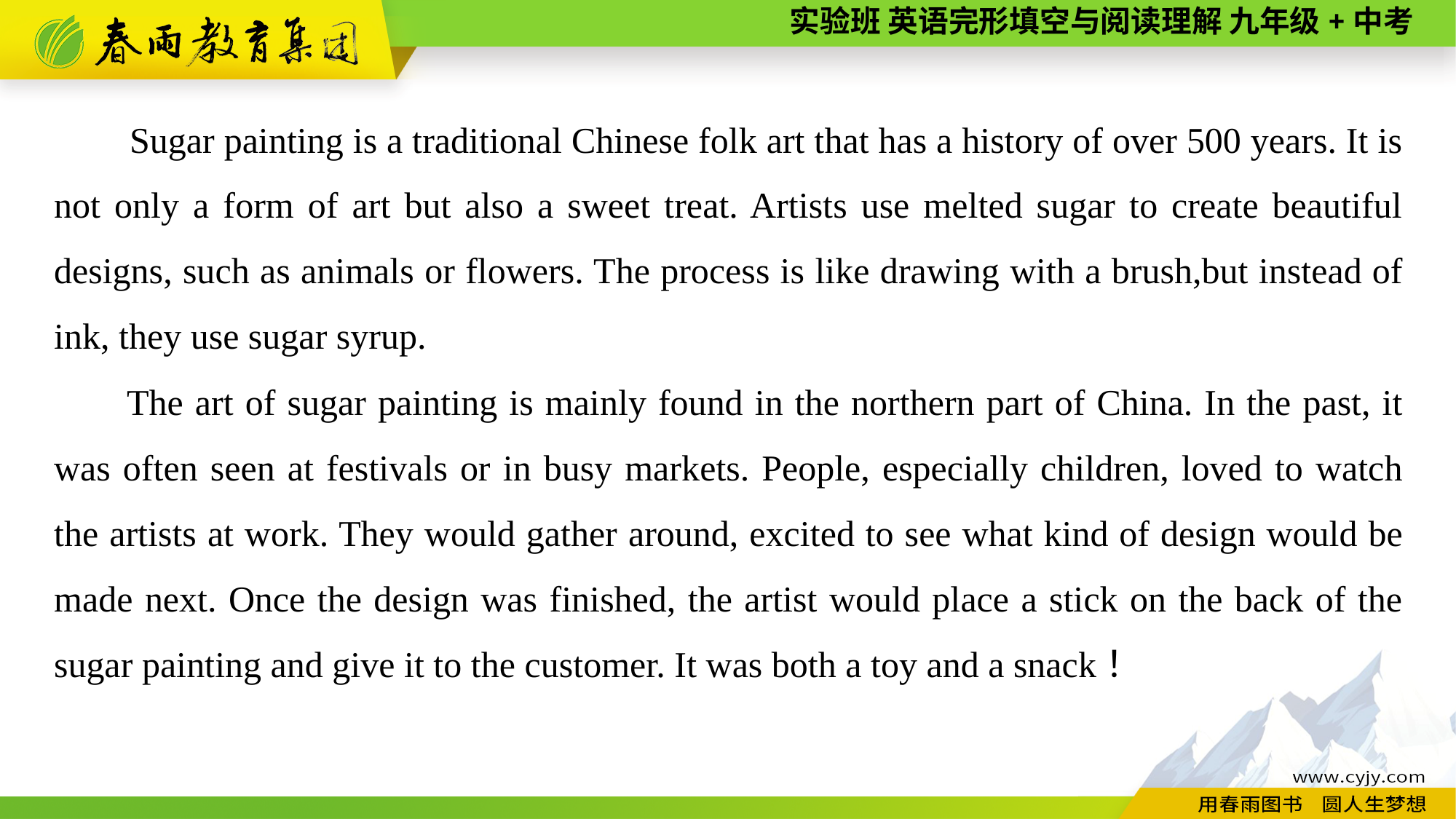

Sugar painting is a traditional Chinese folk art that has a history of over 500 years. It is not only a form of art but also a sweet treat. Artists use melted sugar to create beautiful designs, such as animals or flowers. The process is like drawing with a brush,but instead of ink, they use sugar syrup.
The art of sugar painting is mainly found in the northern part of China. In the past, it was often seen at festivals or in busy markets. People, especially children, loved to watch the artists at work. They would gather around, excited to see what kind of design would be made next. Once the design was finished, the artist would place a stick on the back of the sugar painting and give it to the customer. It was both a toy and a snack！